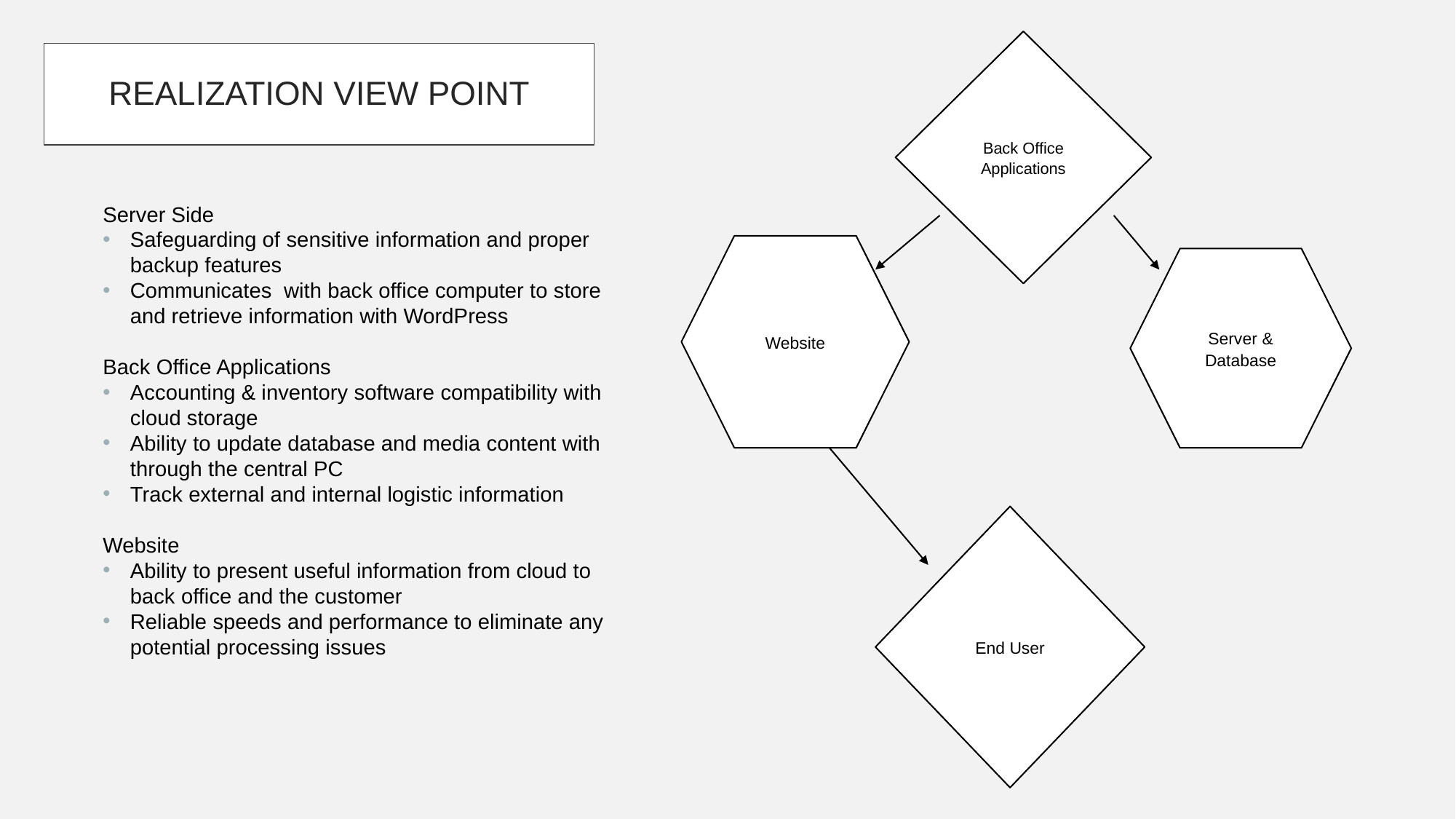

Back Office Applications
Website
Server & Database
End User
# REALIZATION VIEW POINT
Server Side
Safeguarding of sensitive information and proper backup features
Communicates  with back office computer to store and retrieve information with WordPress

Back Office Applications
Accounting & inventory software compatibility with cloud storage
Ability to update database and media content with through the central PC
Track external and internal logistic information

Website
Ability to present useful information from cloud to back office and the customer
Reliable speeds and performance to eliminate any potential processing issues